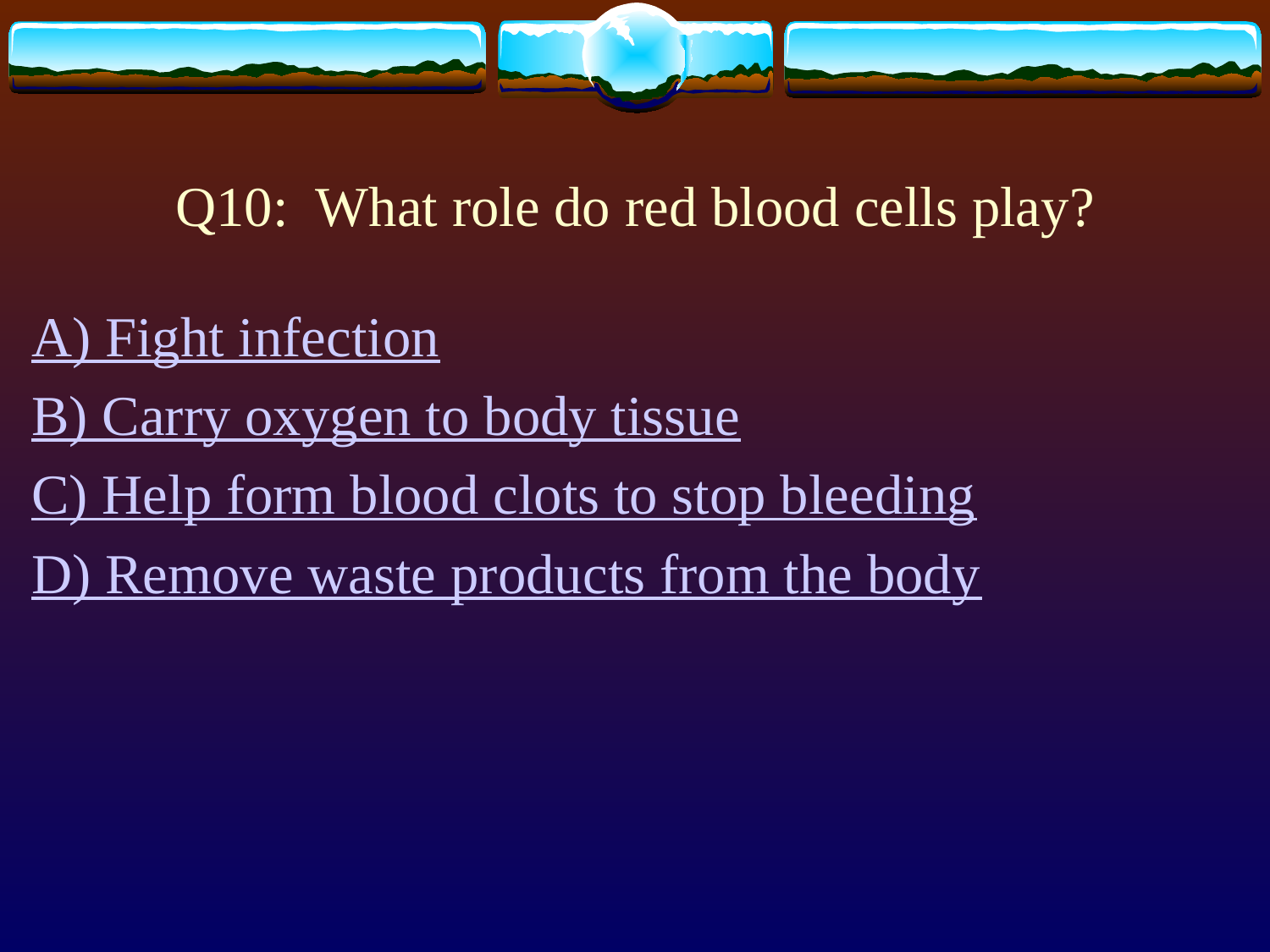

# Q10:  What role do red blood cells play?
A) Fight infection
B) Carry oxygen to body tissue
C) Help form blood clots to stop bleeding
D) Remove waste products from the body